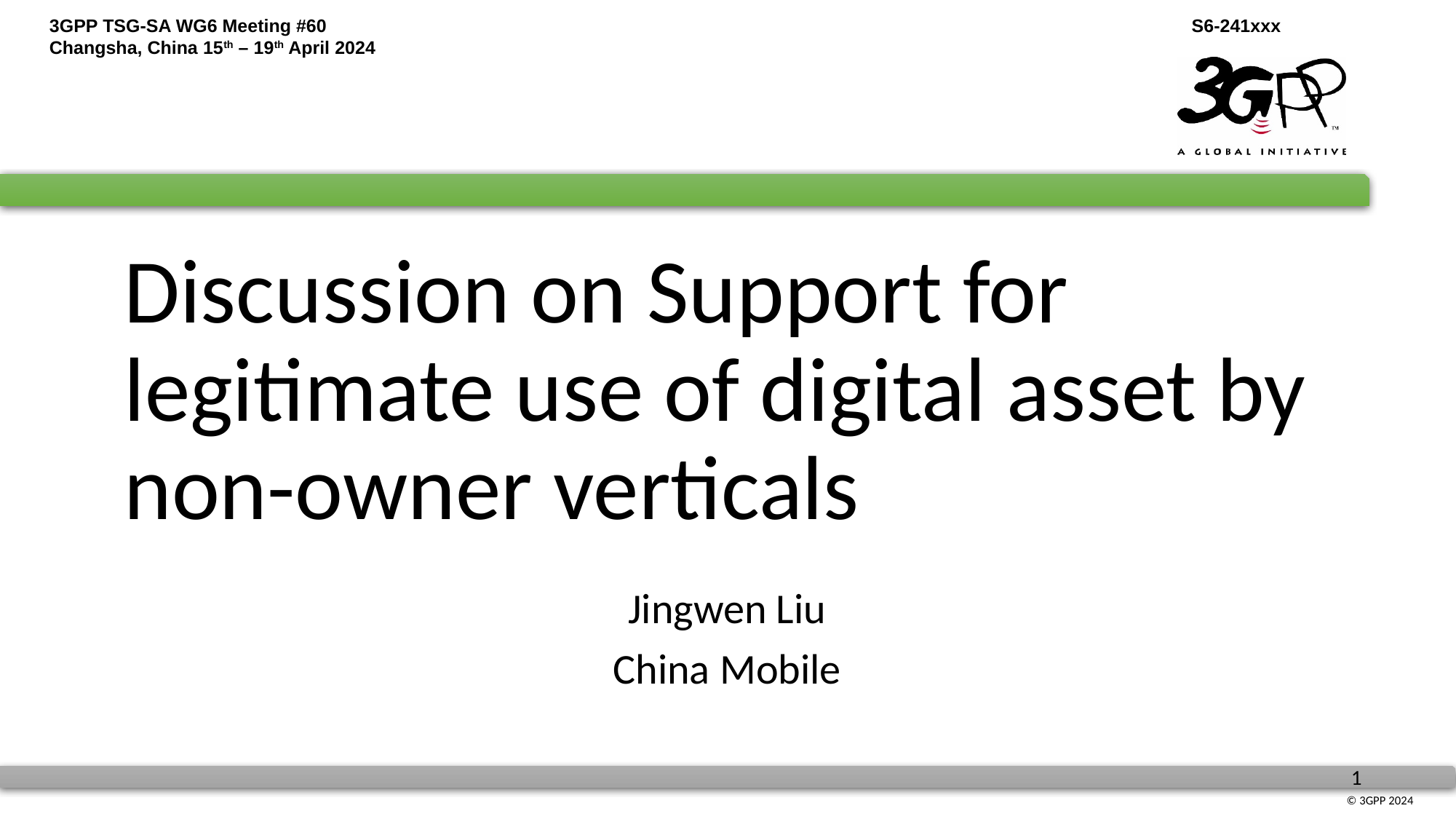

Discussion on Support for legitimate use of digital asset by non-owner verticals
Jingwen Liu
China Mobile